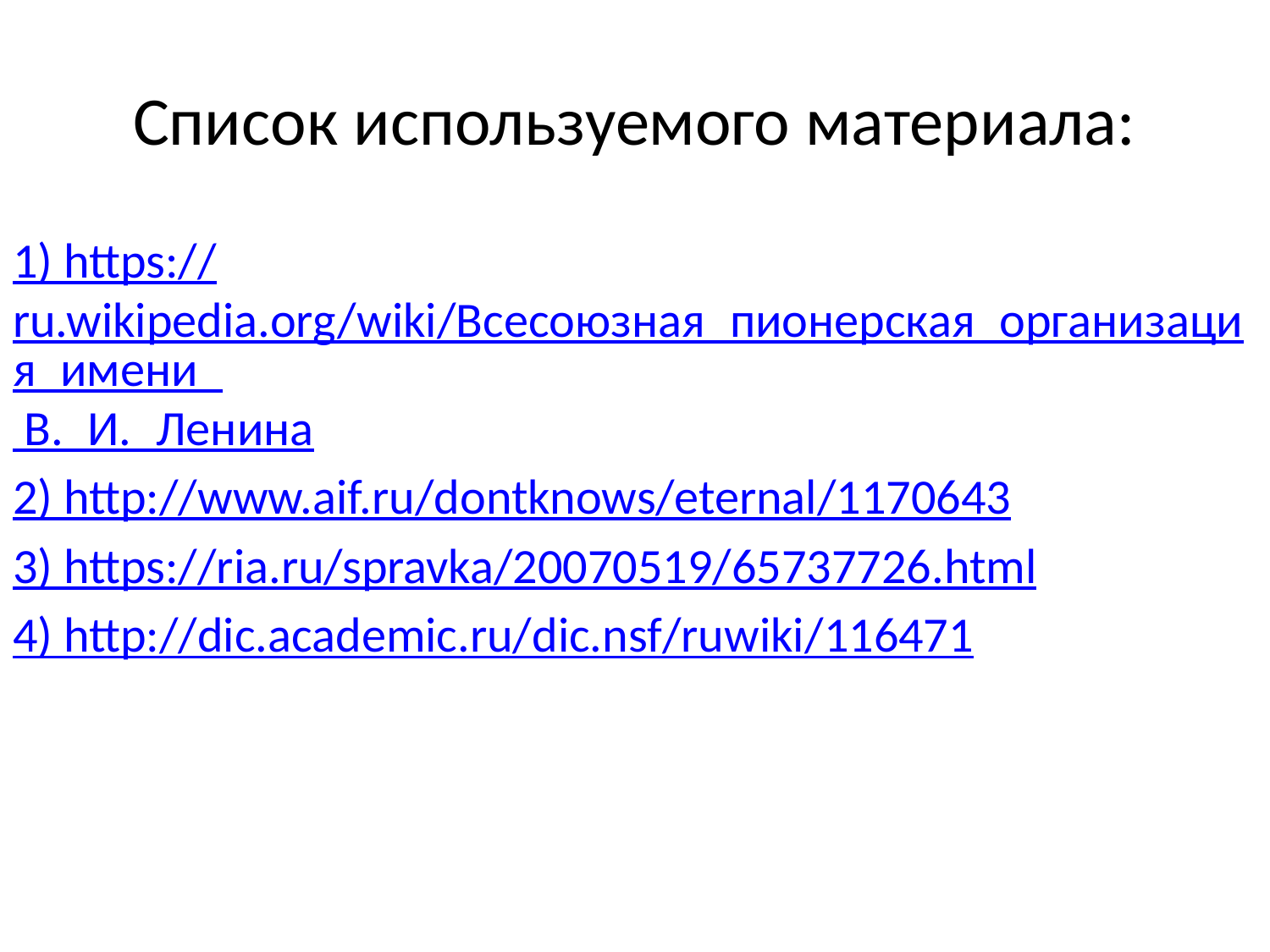

# Список используемого материала:
1) https://ru.wikipedia.org/wiki/Всесоюзная_пионерская_организация_имени_ В._И._Ленина
2) http://www.aif.ru/dontknows/eternal/1170643
3) https://ria.ru/spravka/20070519/65737726.html
4) http://dic.academic.ru/dic.nsf/ruwiki/116471